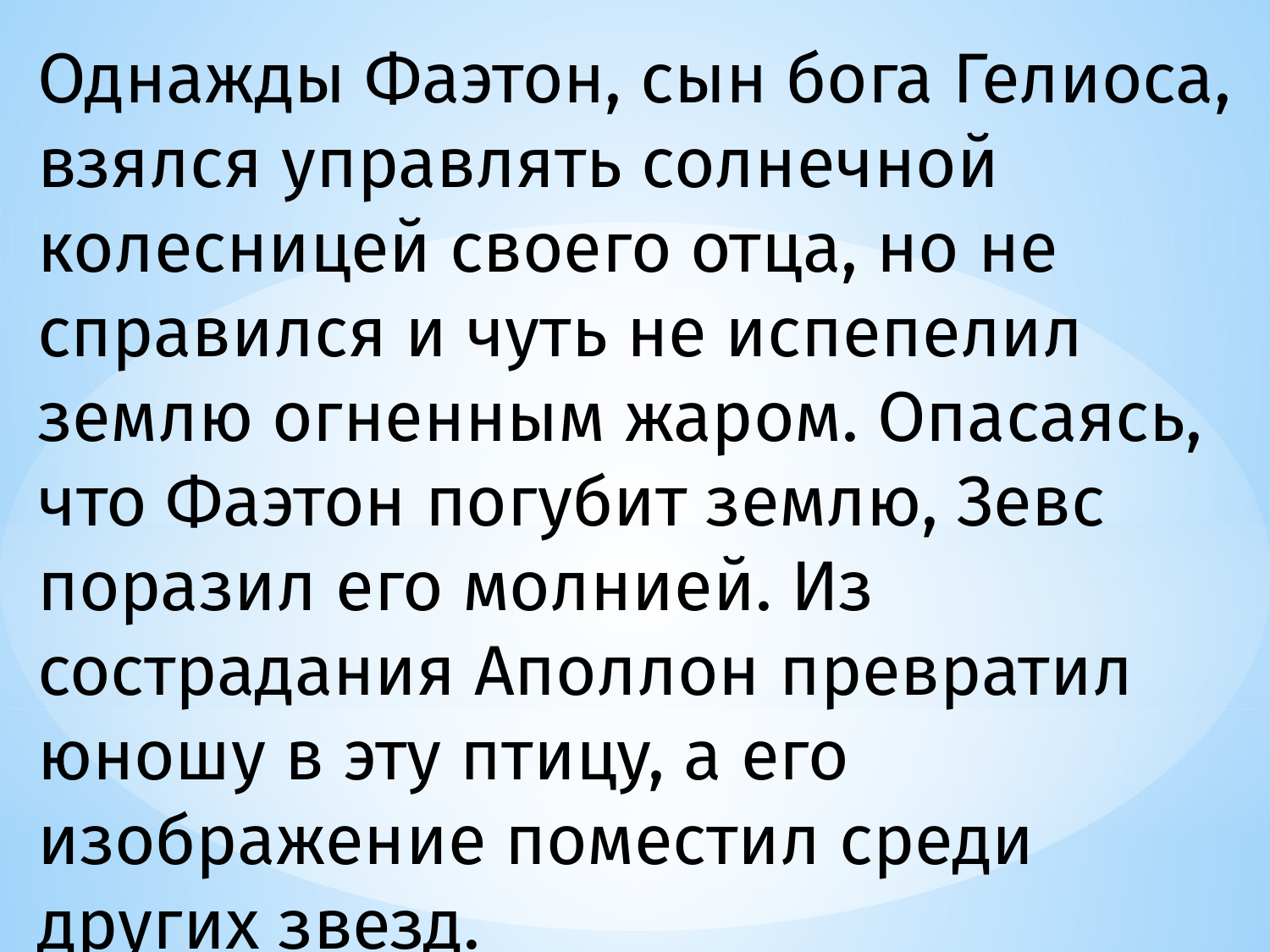

Однажды Фаэтон, сын бога Гелиоса, взялся управлять солнечной колесницей своего отца, но не справился и чуть не испепелил землю огненным жаром. Опасаясь, что Фаэтон погубит землю, Зевс поразил его молнией. Из сострадания Аполлон превратил юношу в эту птицу, а его изображение поместил среди других звезд.